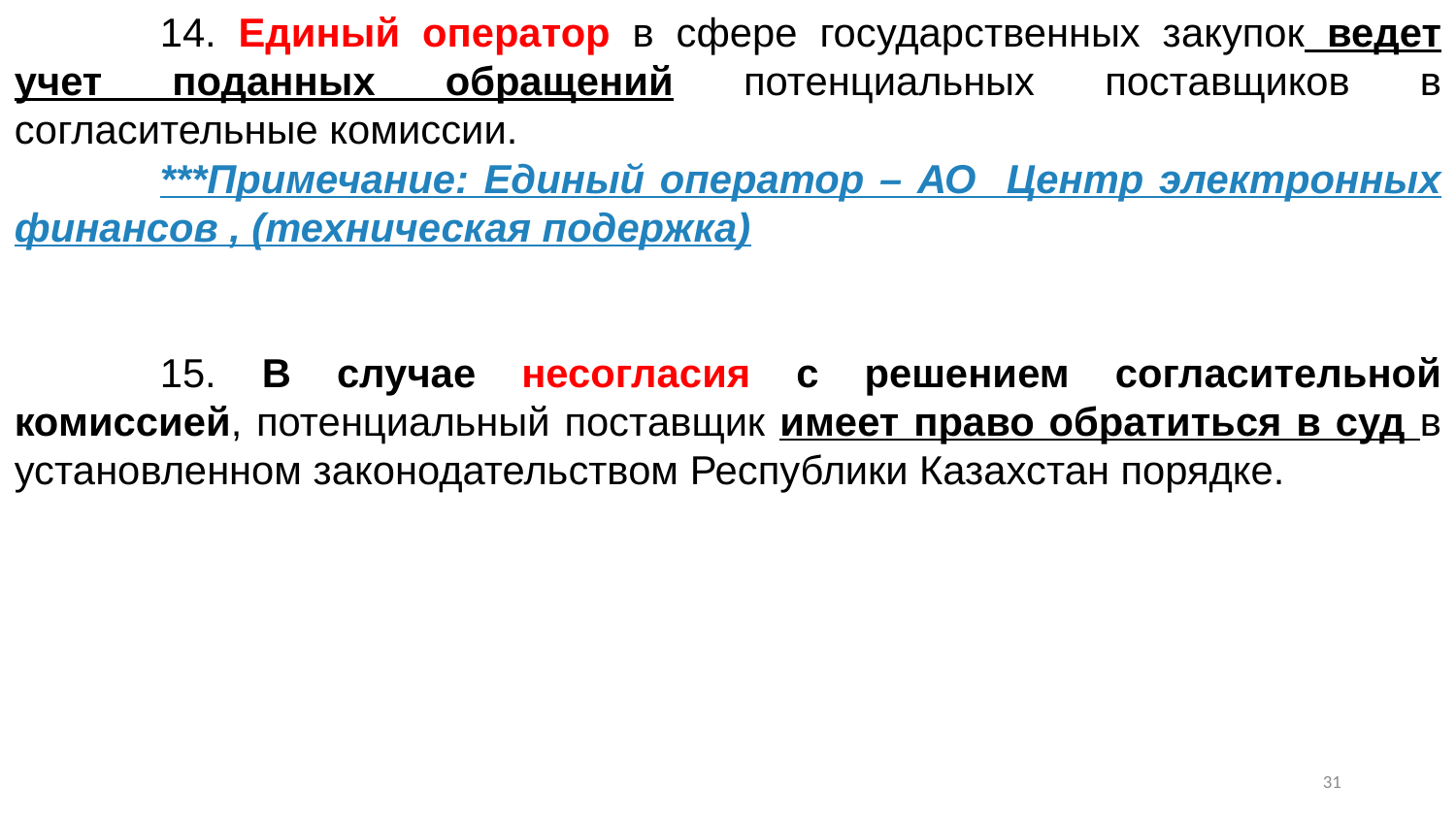

14. Единый оператор в сфере государственных закупок ведет учет поданных обращений потенциальных поставщиков в согласительные комиссии.
	***Примечание: Единый оператор – АО  Центр электронных финансов , (техническая подержка)

	15. В случае несогласия с решением согласительной комиссией, потенциальный поставщик имеет право обратиться в суд в установленном законодательством Республики Казахстан порядке.
31